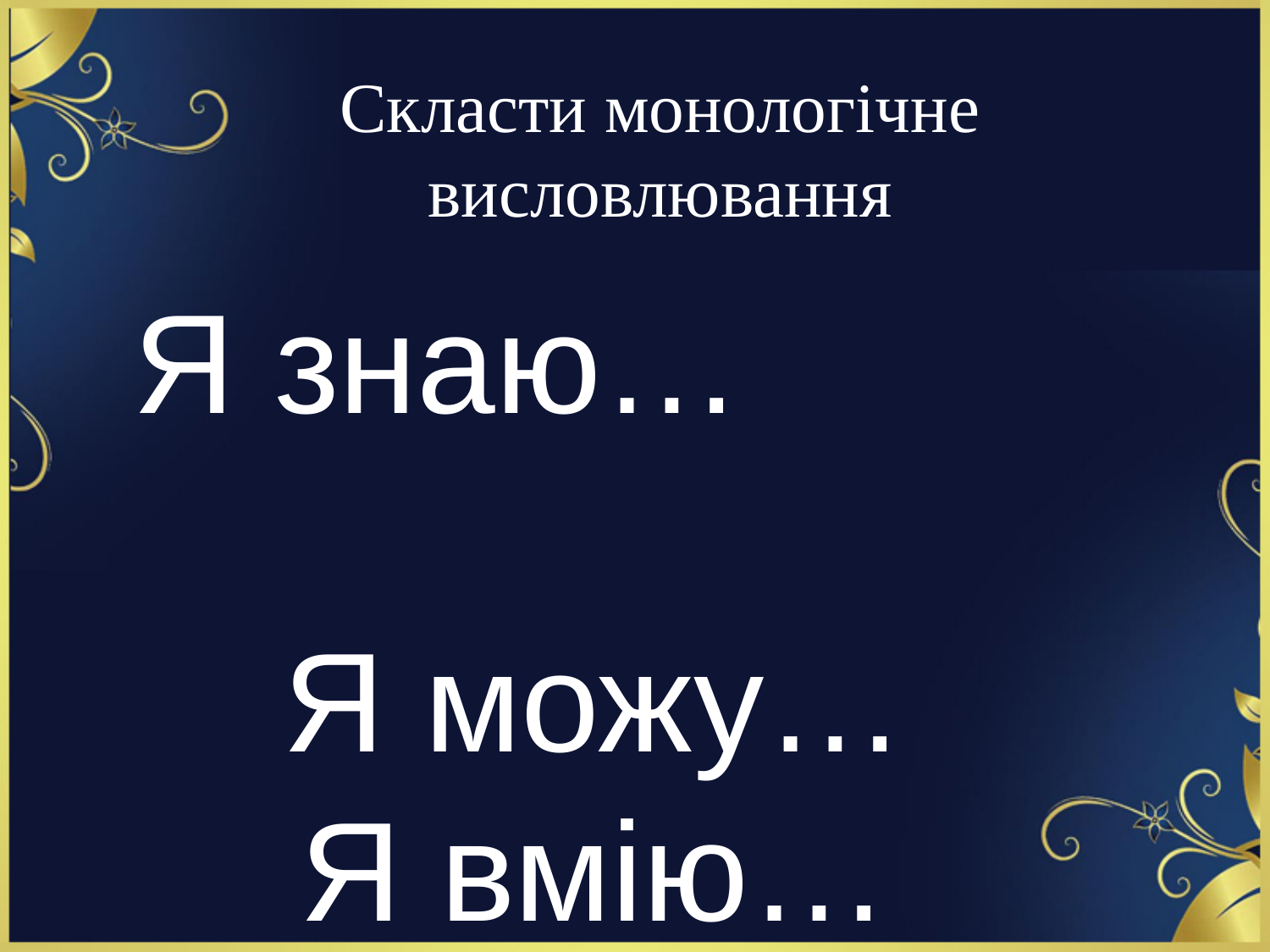

Скласти монологічне висловлювання
Я знаю…
Я можу…
Я вмію…